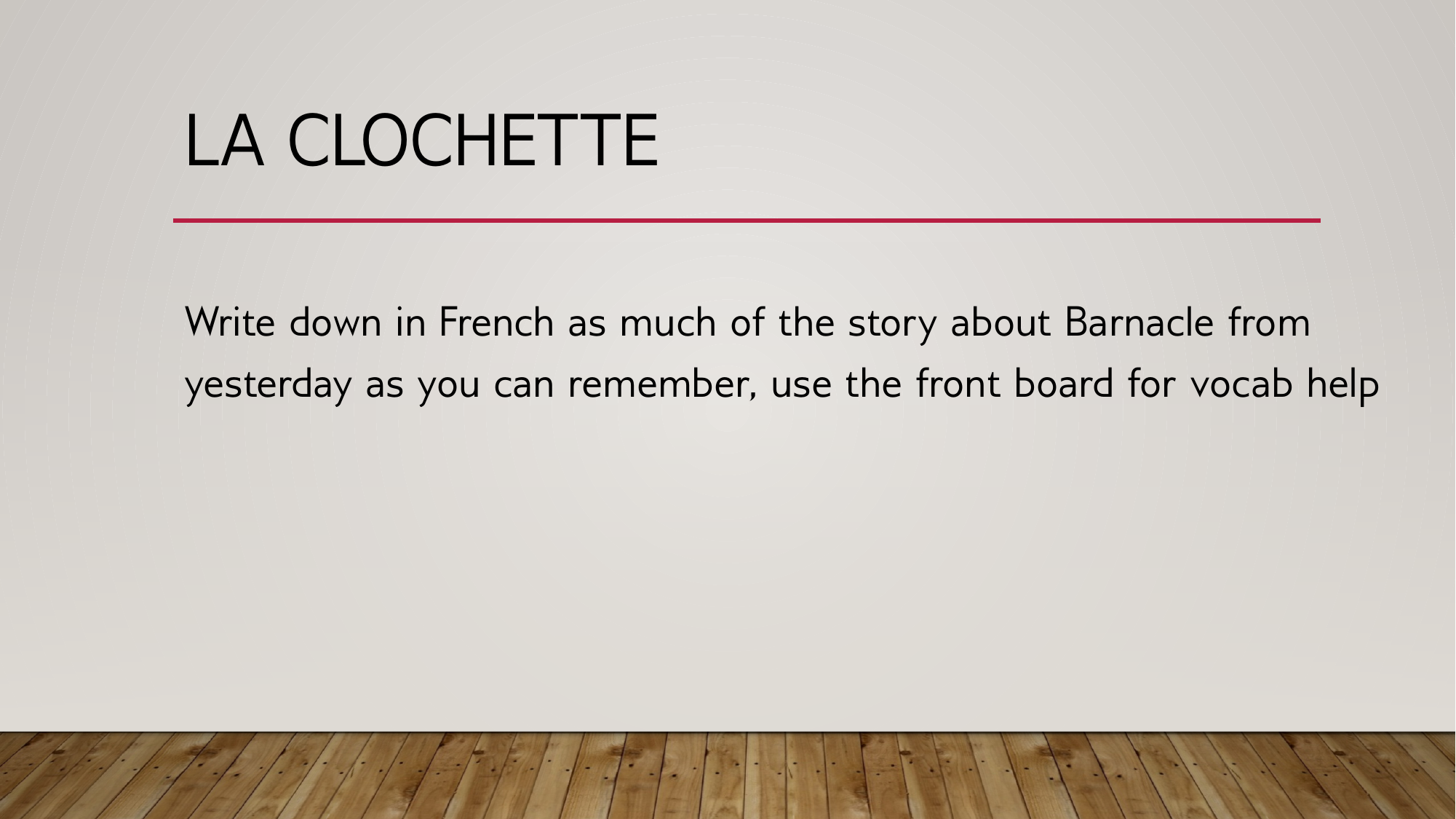

# LA CLOCHETTE

Write down in French as much of the story about Barnacle from yesterday as you can remember, use the front board for vocab help